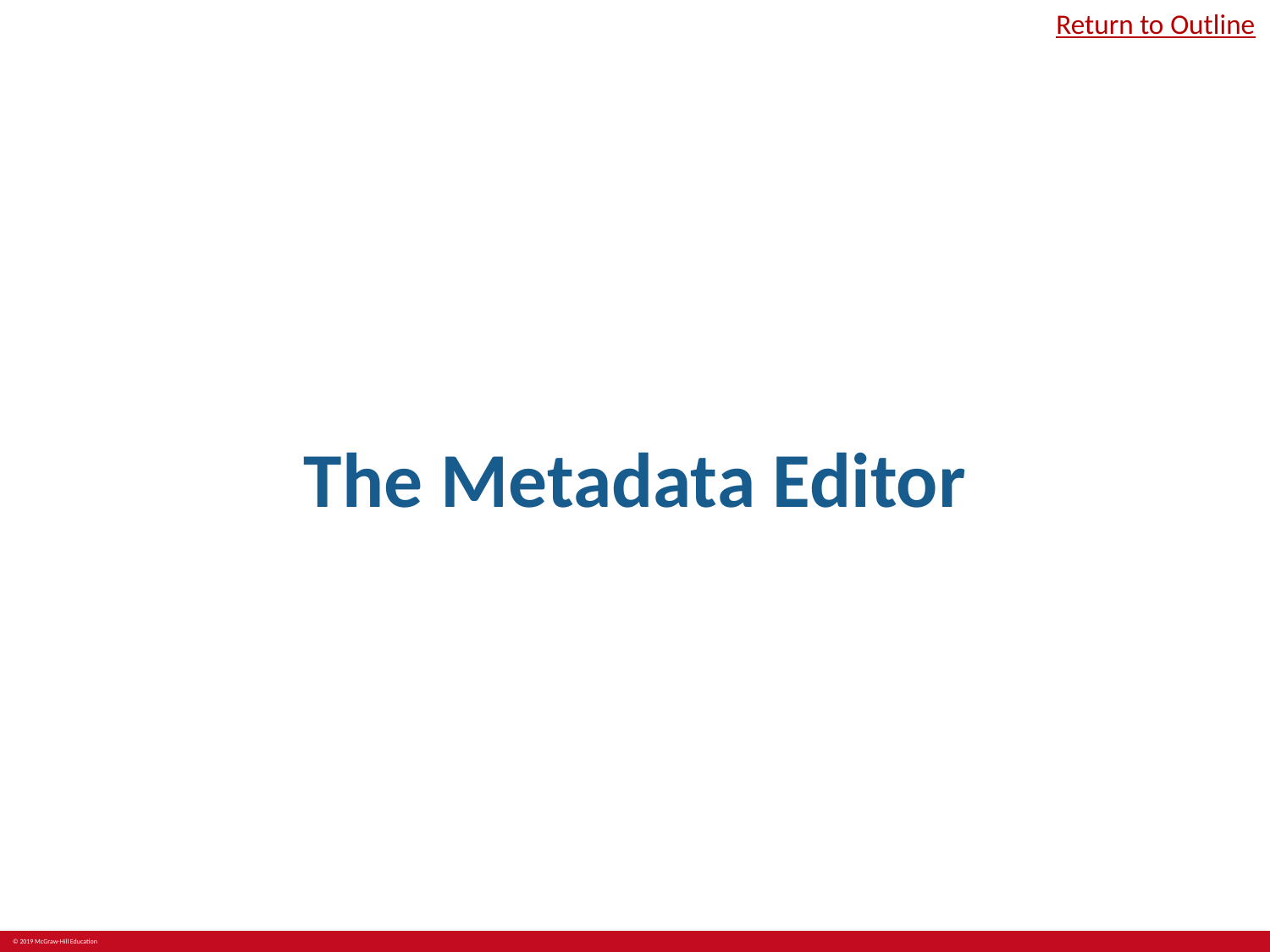

Return to Outline
# The Metadata Editor